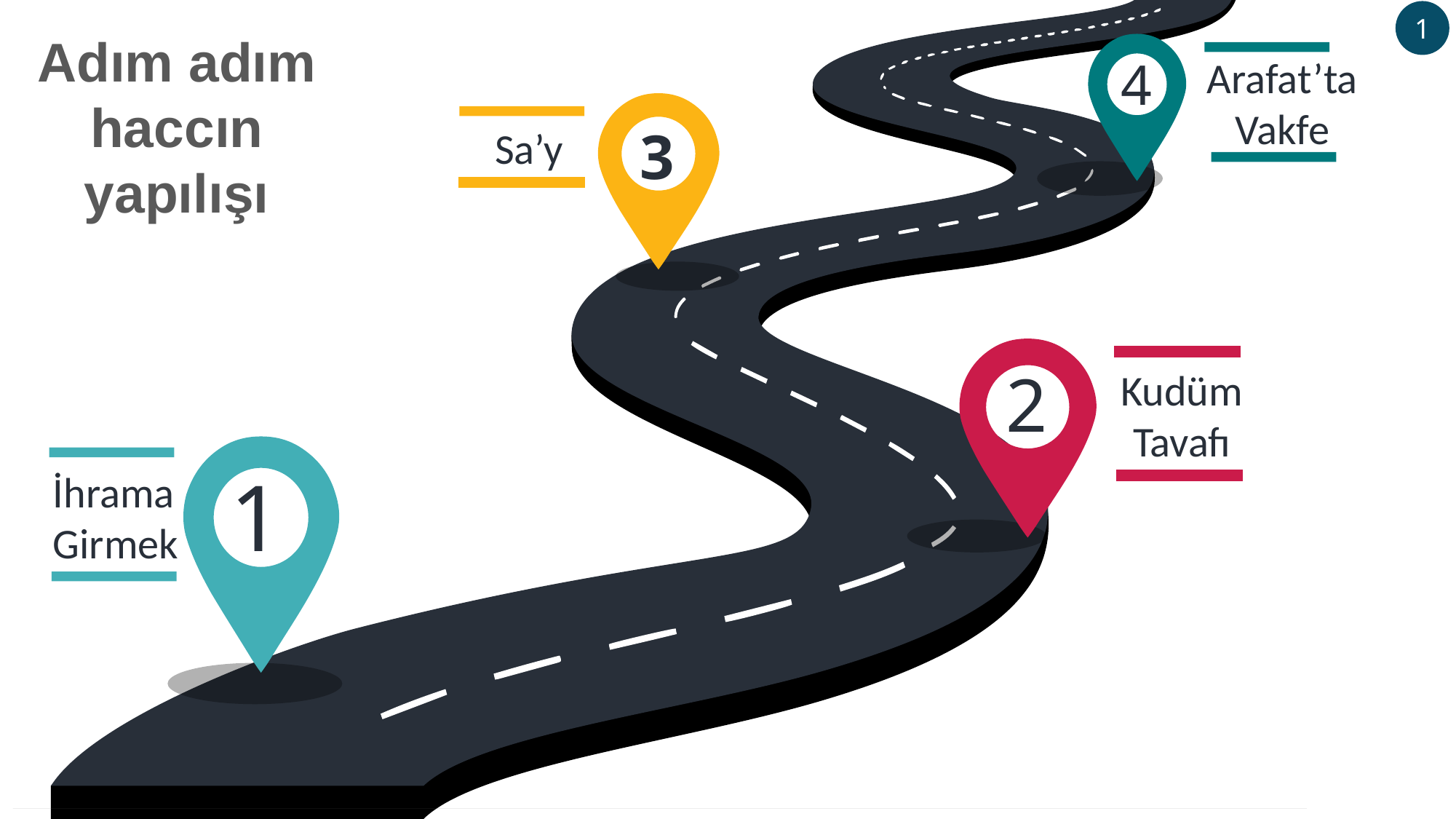

1
Adım adım haccın yapılışı

4

Arafat’ta Vakfe

3

Sa’y

2

Kudüm Tavafı

1

İhrama Girmek